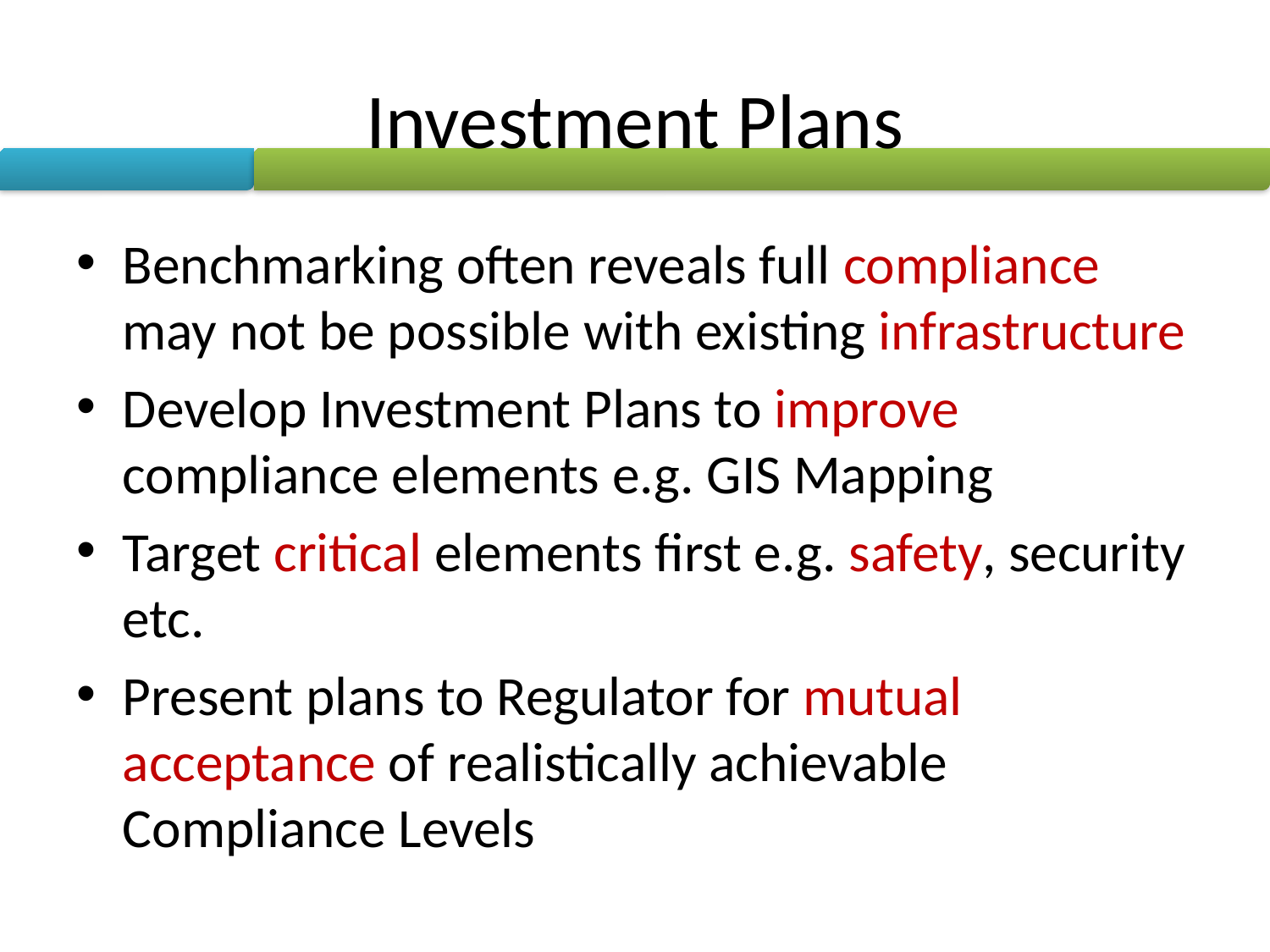

# Investment Plans
Benchmarking often reveals full compliance may not be possible with existing infrastructure
Develop Investment Plans to improve compliance elements e.g. GIS Mapping
Target critical elements first e.g. safety, security etc.
Present plans to Regulator for mutual acceptance of realistically achievable Compliance Levels